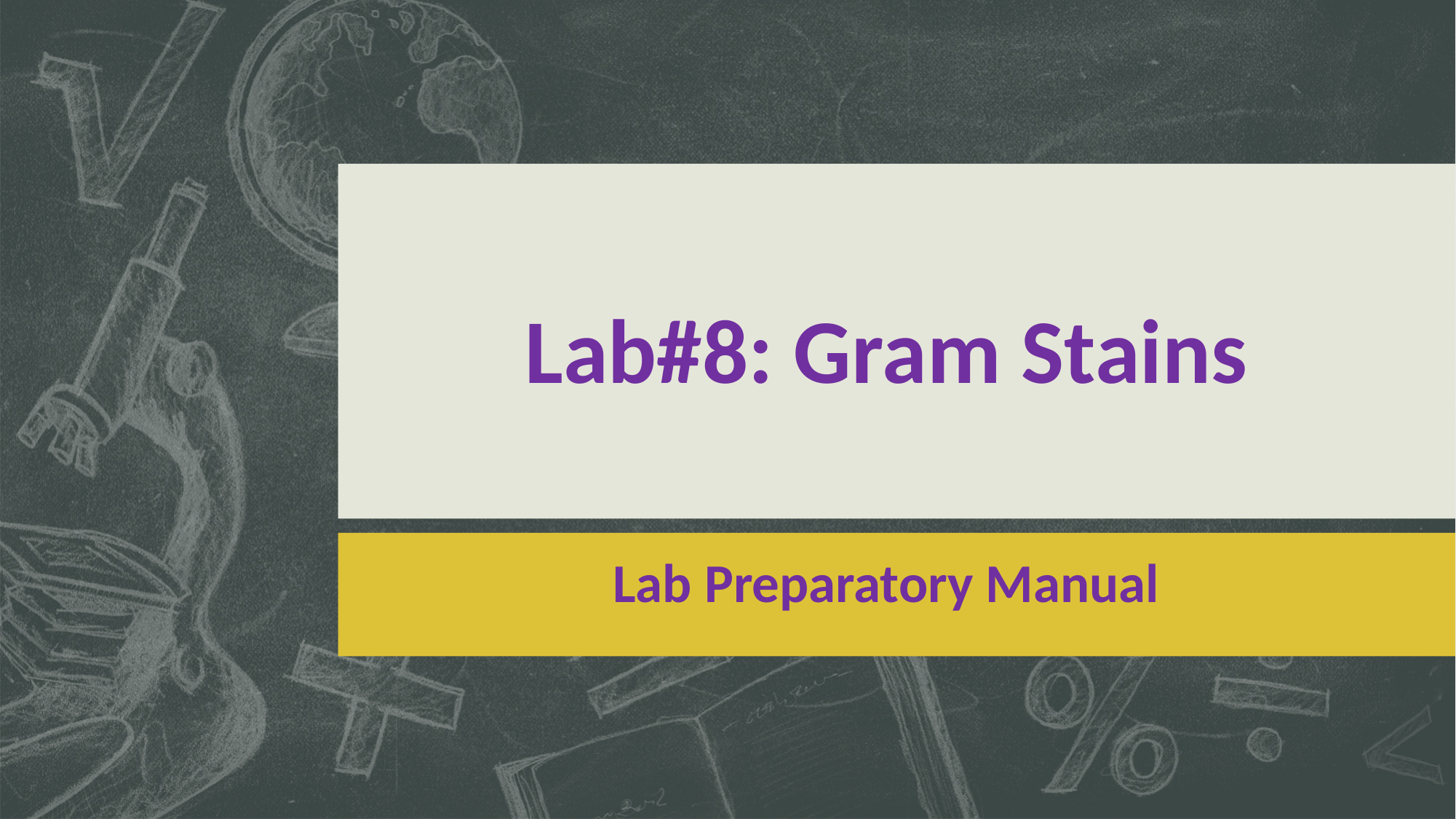

# Lab#8: Gram Stains
Lab Preparatory Manual